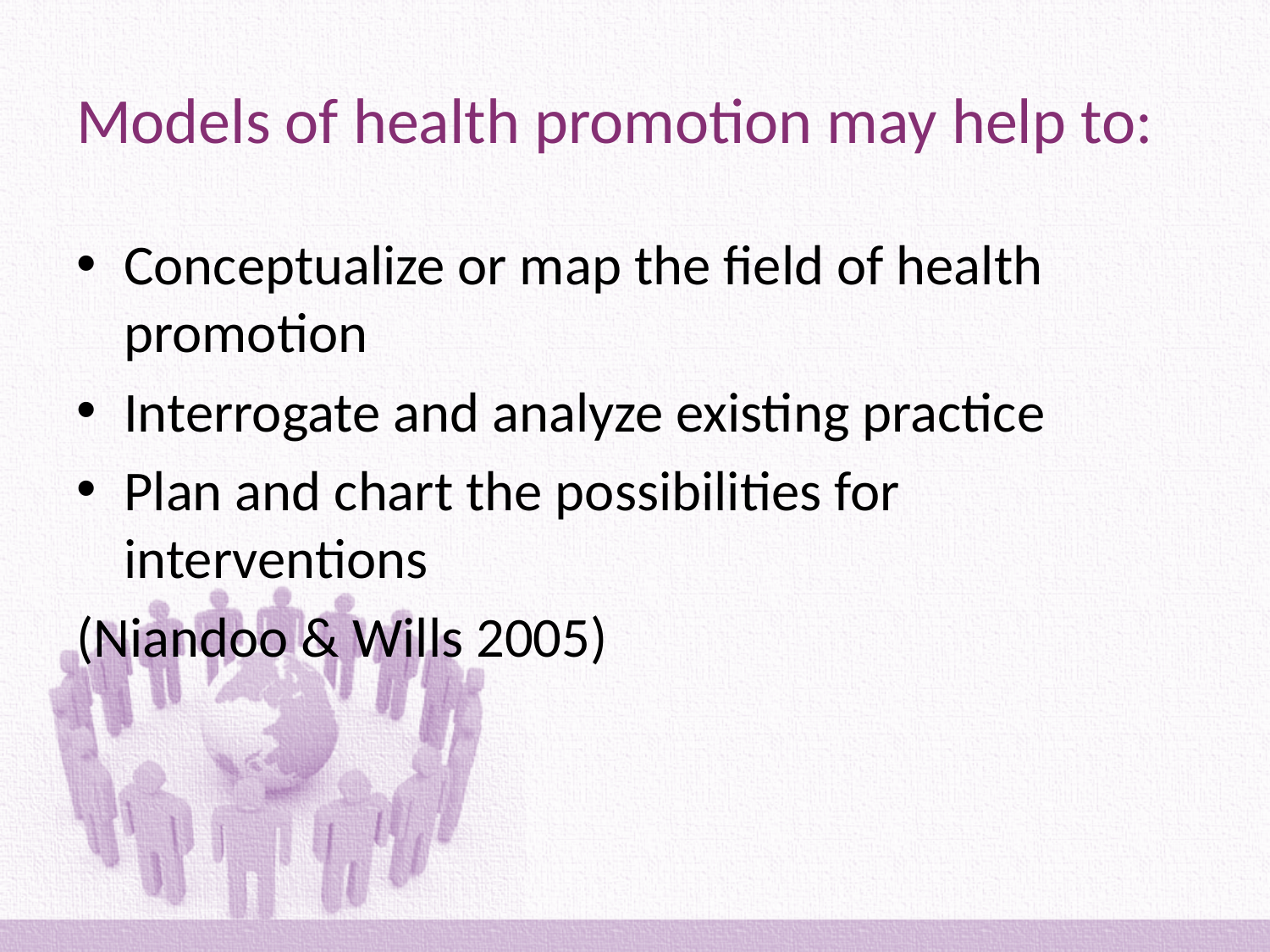

# Models of health promotion may help to:
Conceptualize or map the field of health promotion
Interrogate and analyze existing practice
Plan and chart the possibilities for interventions
(Niandoo & Wills 2005)